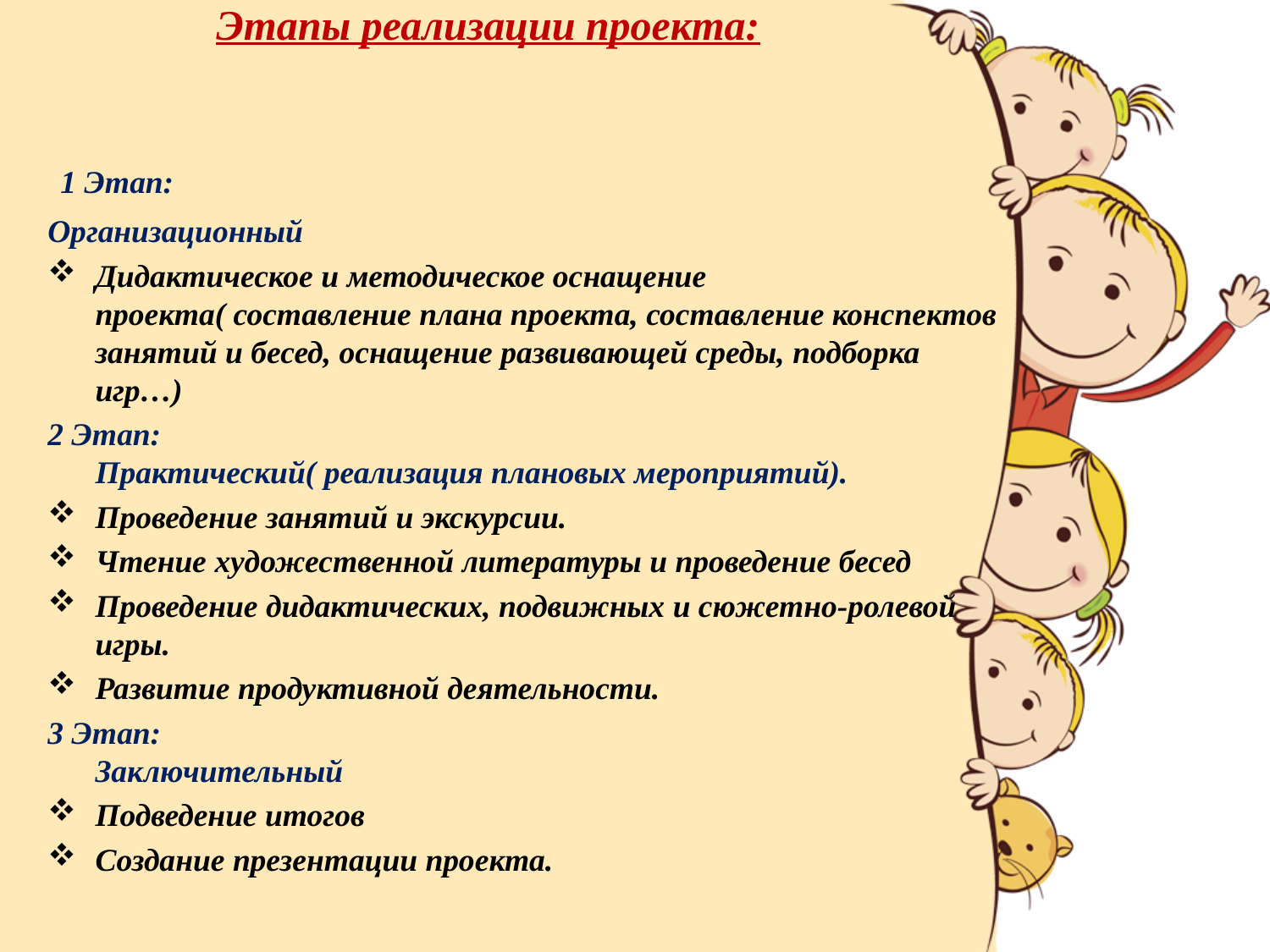

# Этапы реализации проекта:

 1 Этап:
Организационный
Дидактическое и методическое оснащение проекта( составление плана проекта, составление конспектов занятий и бесед, оснащение развивающей среды, подборка игр…)
2 Этап:
Практический( реализация плановых мероприятий).
Проведение занятий и экскурсии.
Чтение художественной литературы и проведение бесед
Проведение дидактических, подвижных и сюжетно-ролевой игры.
Развитие продуктивной деятельности.
3 Этап:
Заключительный
Подведение итогов
Создание презентации проекта.